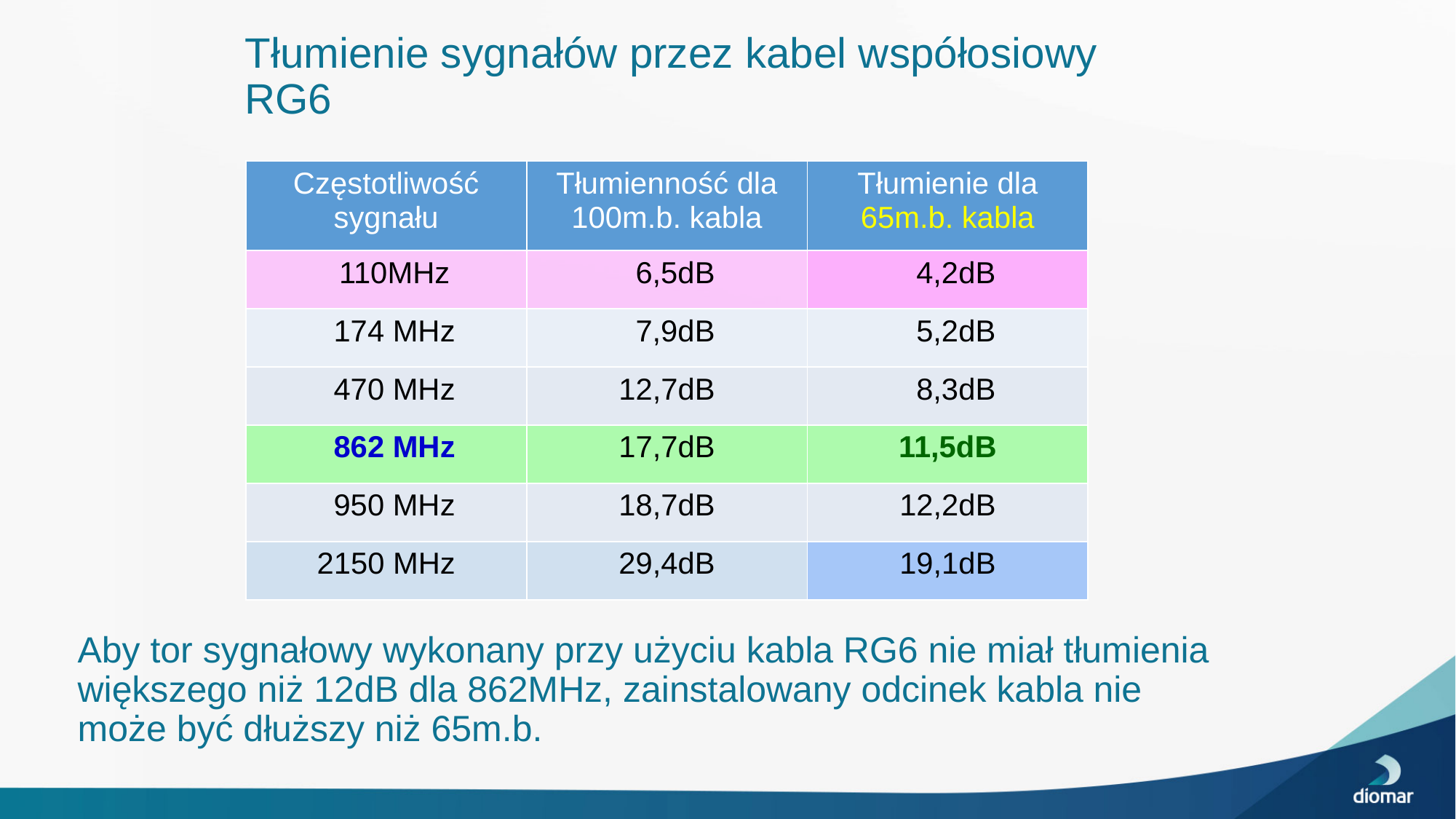

# Tłumienie sygnałów przez kabel współosiowy RG6
| Częstotliwość sygnału | Tłumienność dla 100m.b. kabla | Tłumienie dla 65m.b. kabla |
| --- | --- | --- |
| 110MHz | 6,5dB | 4,2dB |
| 174 MHz | 7,9dB | 5,2dB |
| 470 MHz | 12,7dB | 8,3dB |
| 862 MHz | 17,7dB | 11,5dB |
| 950 MHz | 18,7dB | 12,2dB |
| 2150 MHz | 29,4dB | 19,1dB |
Aby tor sygnałowy wykonany przy użyciu kabla RG6 nie miał tłumienia większego niż 12dB dla 862MHz, zainstalowany odcinek kabla nie może być dłuższy niż 65m.b.